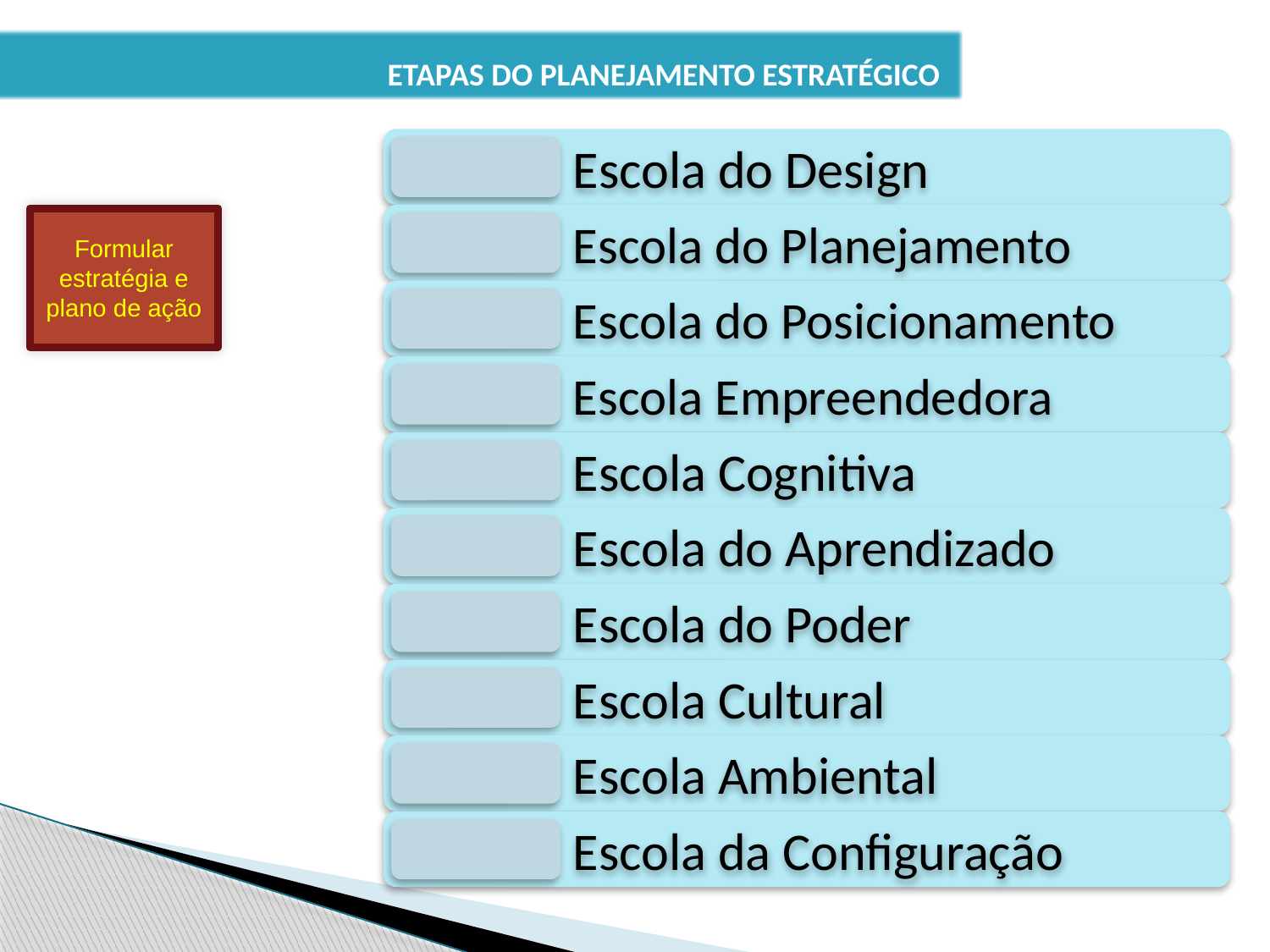

ETAPAS DO PLANEJAMENTO ESTRATÉGICO
Escola do Design
Escola do Planejamento
Escola do Posicionamento
Escola Empreendedora
Escola Cognitiva
Escola do Aprendizado
Escola do Poder
Escola Cultural
Escola Ambiental
Escola da Configuração
Formular estratégia e plano de ação